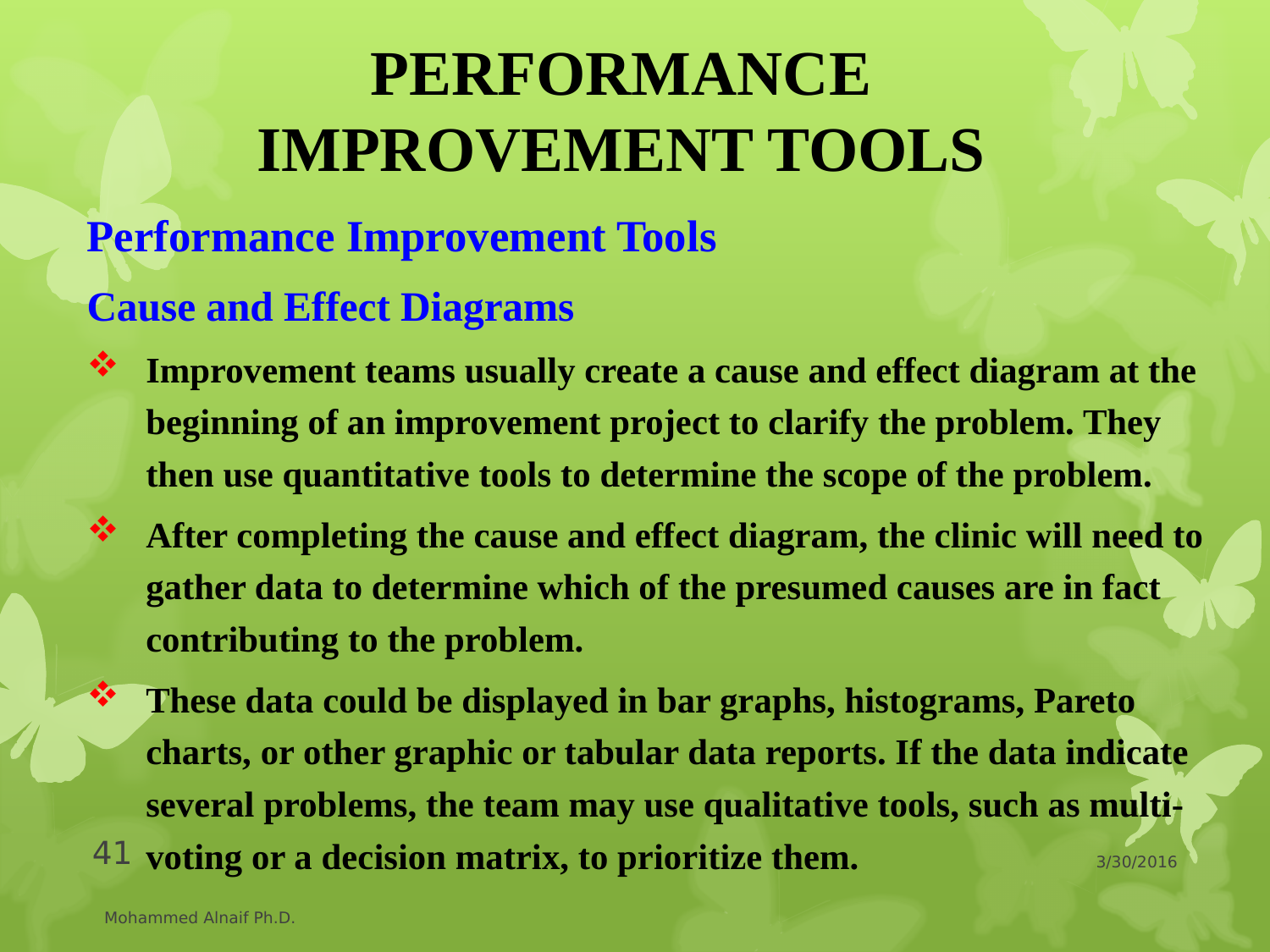

# PERFORMANCE IMPROVEMENT TOOLS
Performance Improvement Tools
Cause and Effect Diagrams
Improvement teams usually create a cause and effect diagram at the beginning of an improvement project to clarify the problem. They then use quantitative tools to determine the scope of the problem.
After completing the cause and effect diagram, the clinic will need to gather data to determine which of the presumed causes are in fact contributing to the problem.
These data could be displayed in bar graphs, histograms, Pareto charts, or other graphic or tabular data reports. If the data indicate several problems, the team may use qualitative tools, such as multi-voting or a decision matrix, to prioritize them.

41
3/30/2016
Mohammed Alnaif Ph.D.